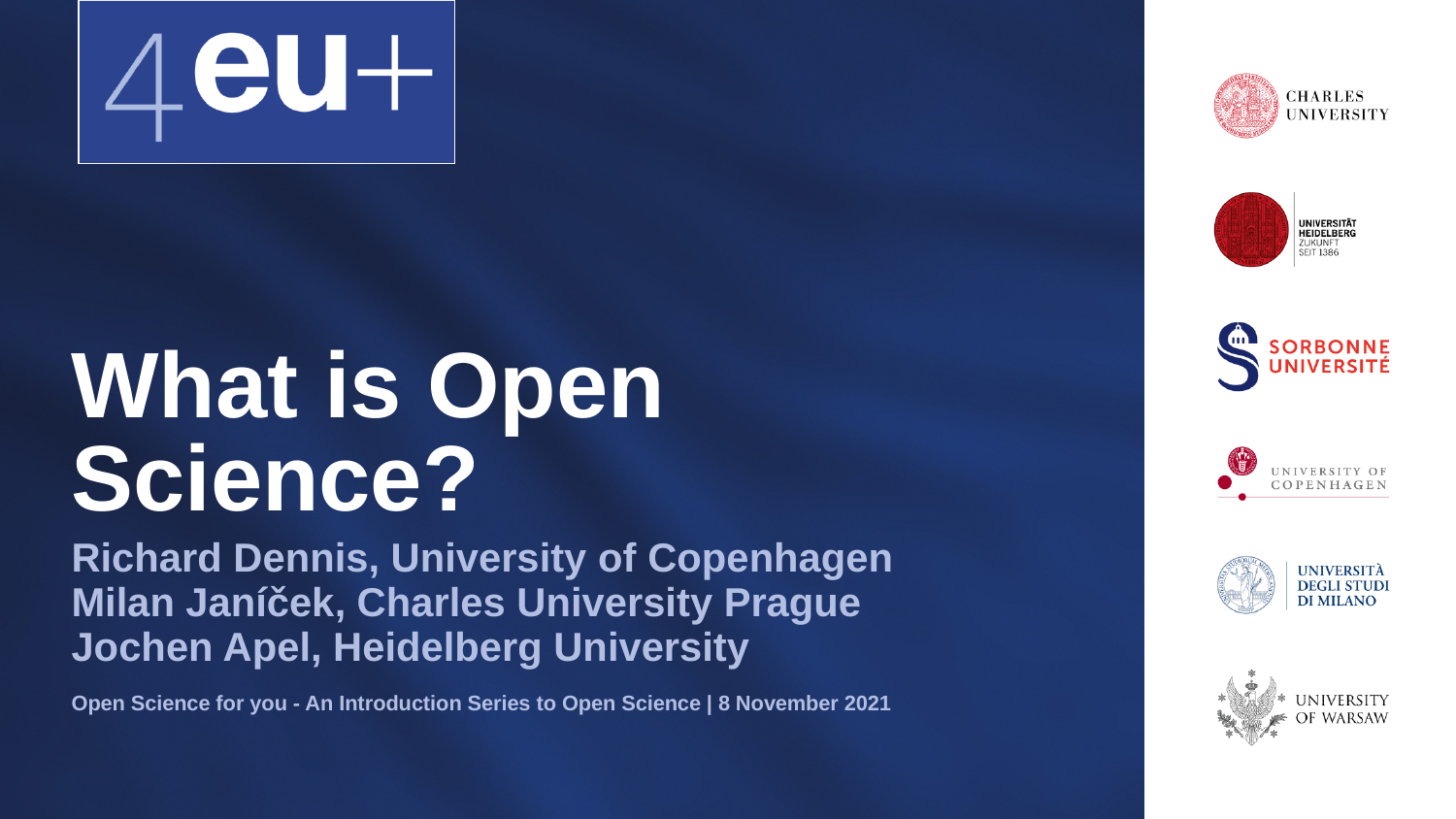

# What is Open Science?
Richard Dennis, University of Copenhagen
Milan Janíček, Charles University Prague
Jochen Apel, Heidelberg University
Open Science for you - An Introduction Series to Open Science | 8 November 2021